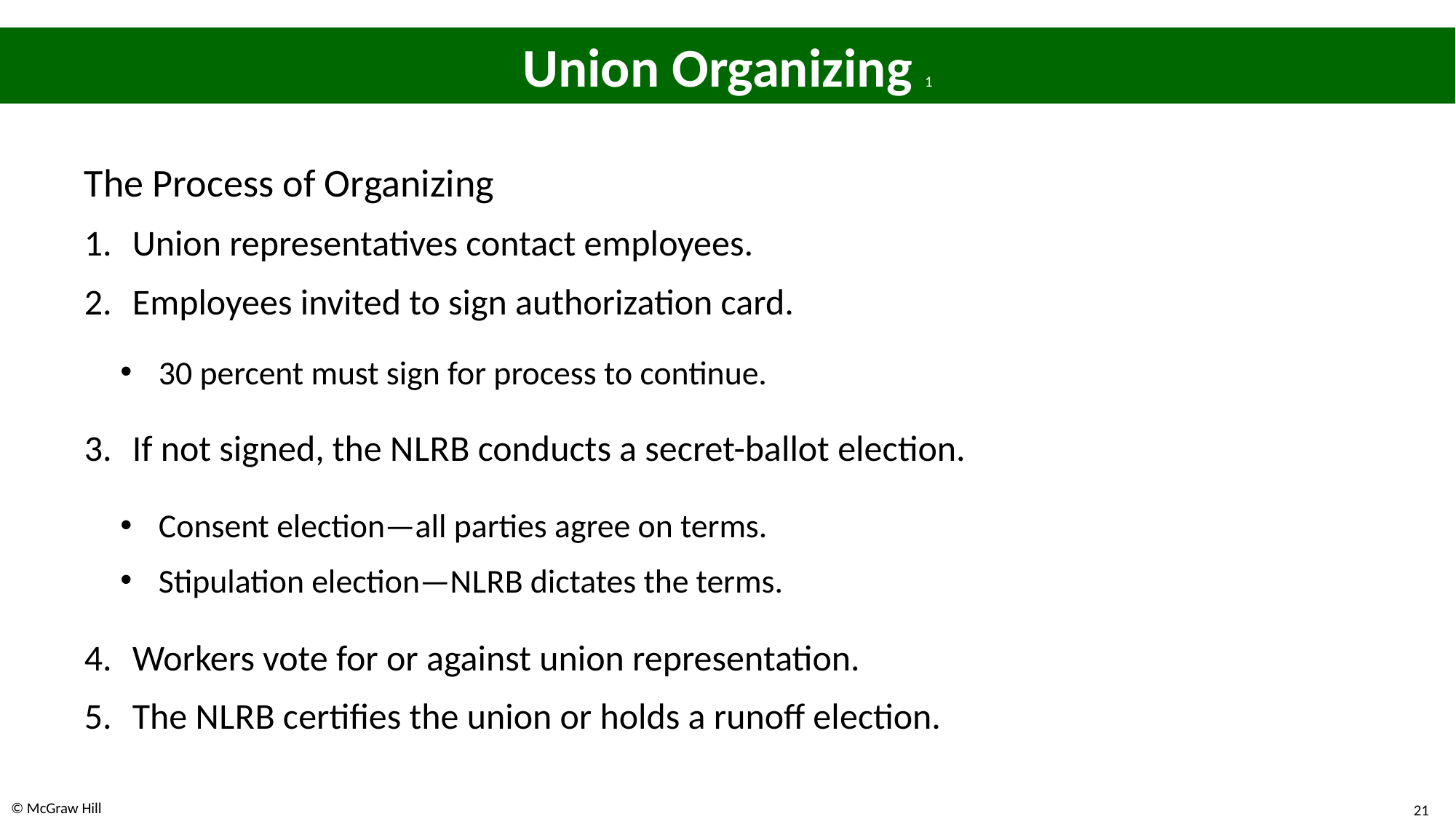

# Union Organizing 1
The Process of Organizing
Union representatives contact employees.
Employees invited to sign authorization card.
30 percent must sign for process to continue.
If not signed, the N L R B conducts a secret-ballot election.
Consent election—all parties agree on terms.
Stipulation election—N L R B dictates the terms.
Workers vote for or against union representation.
The N L R B certifies the union or holds a runoff election.